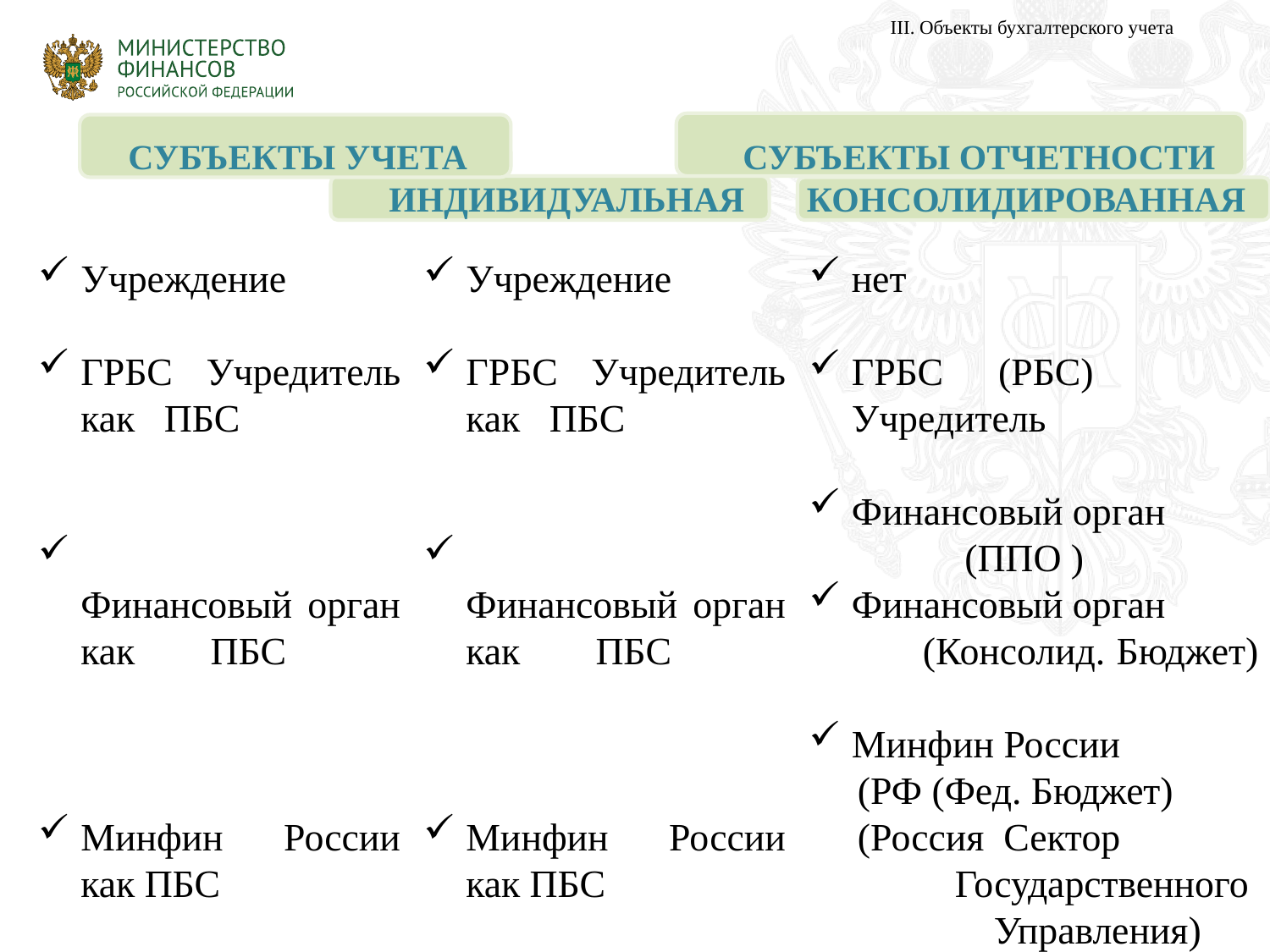

III. Объекты бухгалтерского учета

# СУБЪЕКТЫ УЧЕТА                               СУБЪЕКТЫ ОТЧЕТНОСТИ ИНДИВИДУАЛЬНАЯ       КОНСОЛИДИРОВАННАЯ

Учреждение

ГРБС Учредитель как   ПБС

	Финансовый орган как ПБС

Минфин России как ПБС

Учреждение

ГРБС Учредитель как   ПБС

	Финансовый орган как ПБС

Минфин России как ПБС

нет

ГРБС (РБС)    Учредитель

Финансовый орган
                (ППО )
Финансовый орган
          (Консолид. Бюджет)
Минфин России
     (РФ (Фед. Бюджет)
     (Россия  Сектор
               Государственного
                   Управления)